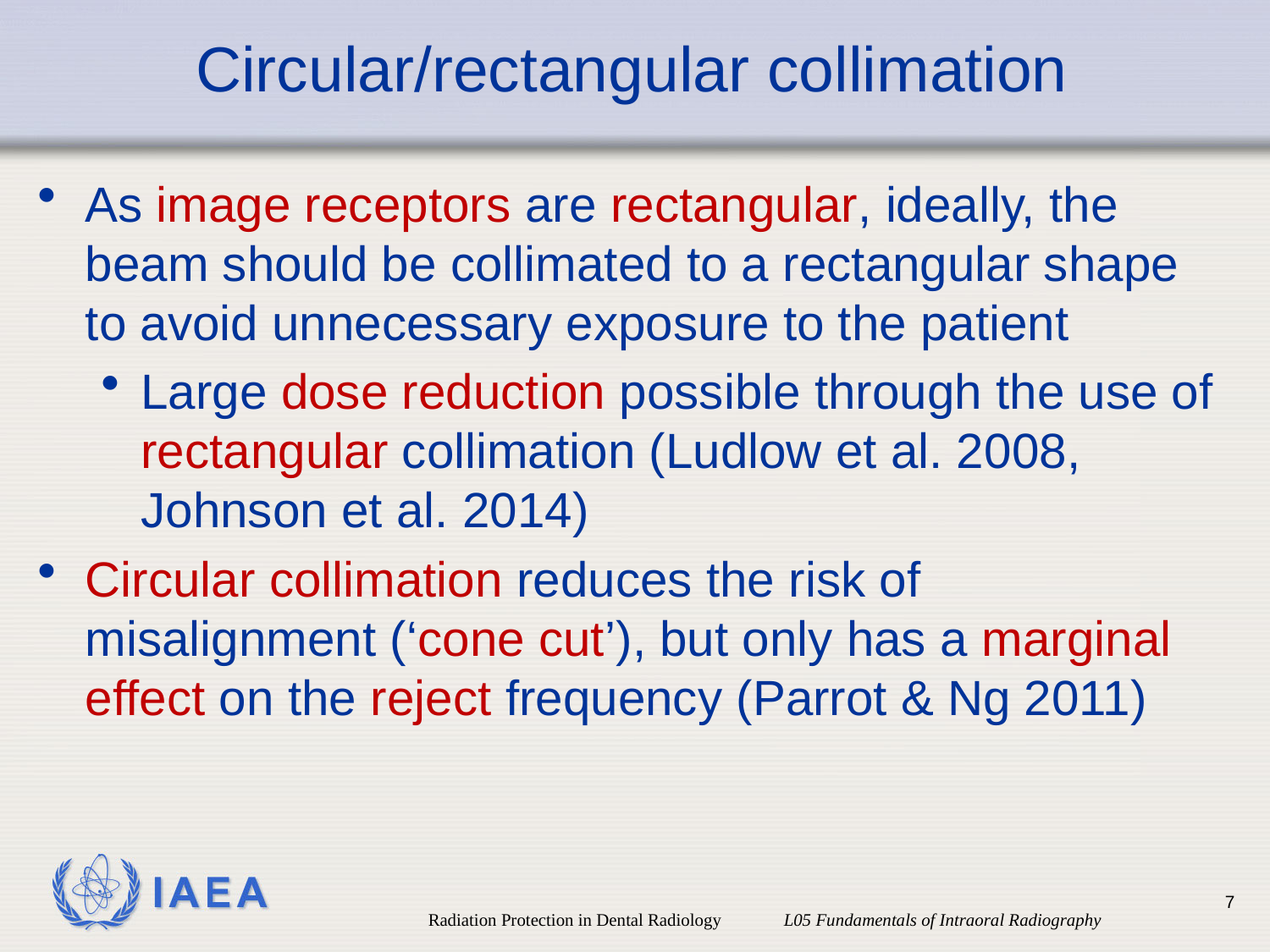

# Circular/rectangular collimation
As image receptors are rectangular, ideally, the beam should be collimated to a rectangular shape to avoid unnecessary exposure to the patient
Large dose reduction possible through the use of rectangular collimation (Ludlow et al. 2008, Johnson et al. 2014)
Circular collimation reduces the risk of misalignment (‘cone cut’), but only has a marginal effect on the reject frequency (Parrot & Ng 2011)
7
Radiation Protection in Dental Radiology              L05 Fundamentals of Intraoral Radiography